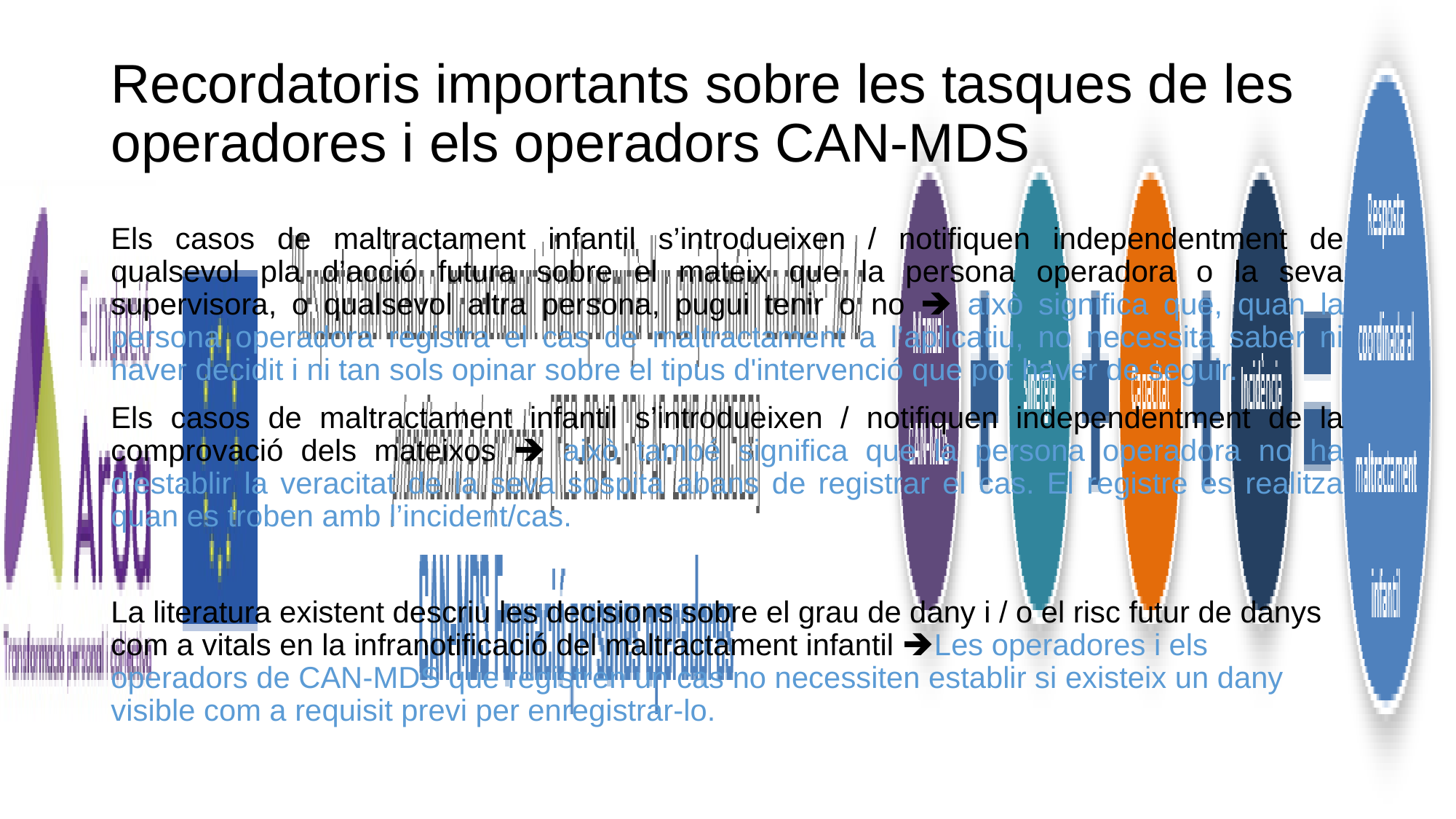

# Recordatoris importants sobre les tasques de les operadores i els operadors CAN-MDS
Els casos de maltractament infantil s’introdueixen / notifiquen independentment de qualsevol pla d’acció futura sobre el mateix que la persona operadora o la seva supervisora, o qualsevol altra persona, pugui tenir o no 🡺 això significa que, quan la persona operadora registra el cas de maltractament a l’aplicatiu, no necessita saber ni haver decidit i ni tan sols opinar sobre el tipus d'intervenció que pot haver de seguir.
Els casos de maltractament infantil s’introdueixen / notifiquen independentment de la comprovació dels mateixos 🡺 això també significa que la persona operadora no ha d'establir la veracitat de la seva sospita abans de registrar el cas. El registre es realitza quan es troben amb l’incident/cas.

La literatura existent descriu les decisions sobre el grau de dany i / o el risc futur de danys com a vitals en la infranotificació del maltractament infantil 🡺Les operadores i els operadors de CAN-MDS que registren un cas no necessiten establir si existeix un dany visible com a requisit previ per enregistrar-lo.